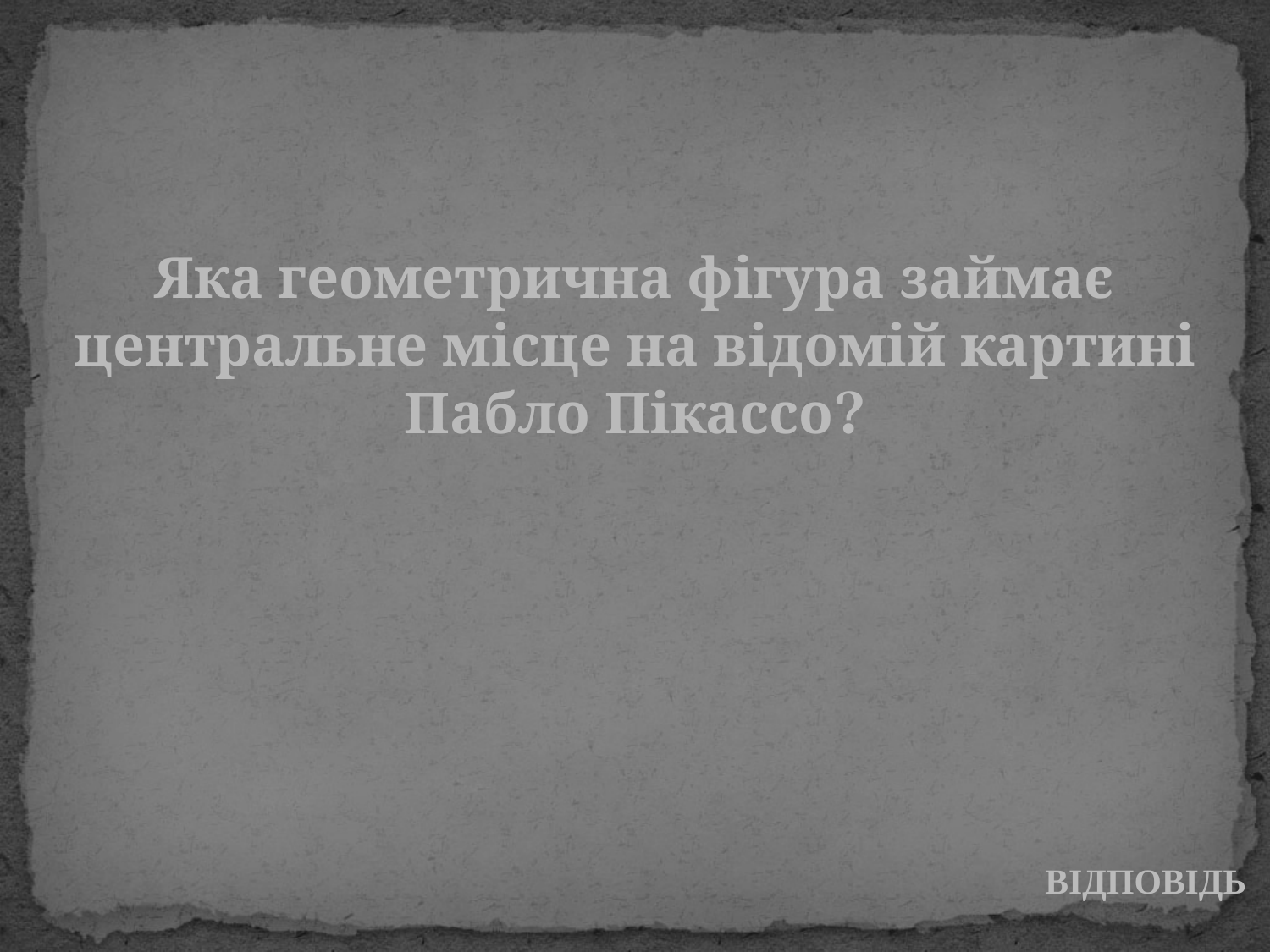

Яка геометрична фігура займає центральне місце на відомій картині Пабло Пікассо?
ВІДПОВІДЬ